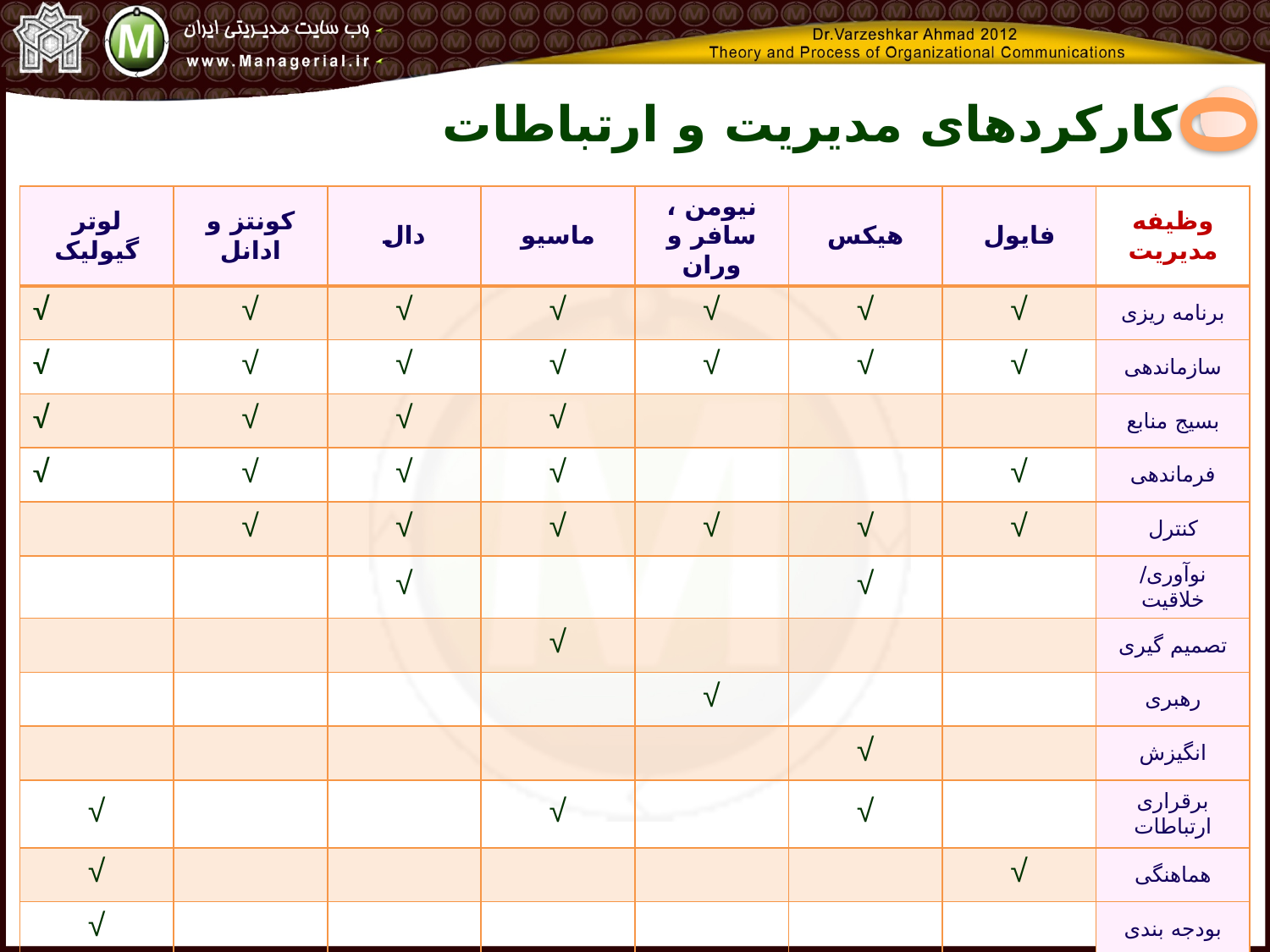

کارکردهای مدیریت و ارتباطات
0
| لوتر گیولیک | کونتز و ادانل | دال | ماسیو | نیومن ، سافر و وران | هیکس | فایول | وظیفه مدیریت |
| --- | --- | --- | --- | --- | --- | --- | --- |
| √ | √ | √ | √ | √ | √ | √ | برنامه ریزی |
| √ | √ | √ | √ | √ | √ | √ | سازماندهی |
| √ | √ | √ | √ |  |  |  | بسیج منابع |
| √ | √ | √ | √ |  |  | √ | فرماندهی |
|  | √ | √ | √ | √ | √ | √ | کنترل |
|  |  | √ |  |  | √ |  | نوآوری/خلاقیت |
|  |  |  | √ |  |  |  | تصمیم گیری |
|  |  |  |  | √ |  |  | رهبری |
|  |  |  |  |  | √ |  | انگیزش |
| √ |  |  | √ |  | √ |  | برقراری ارتباطات |
| √ |  |  |  |  |  | √ | هماهنگی |
| √ |  |  |  |  |  |  | بودجه بندی |